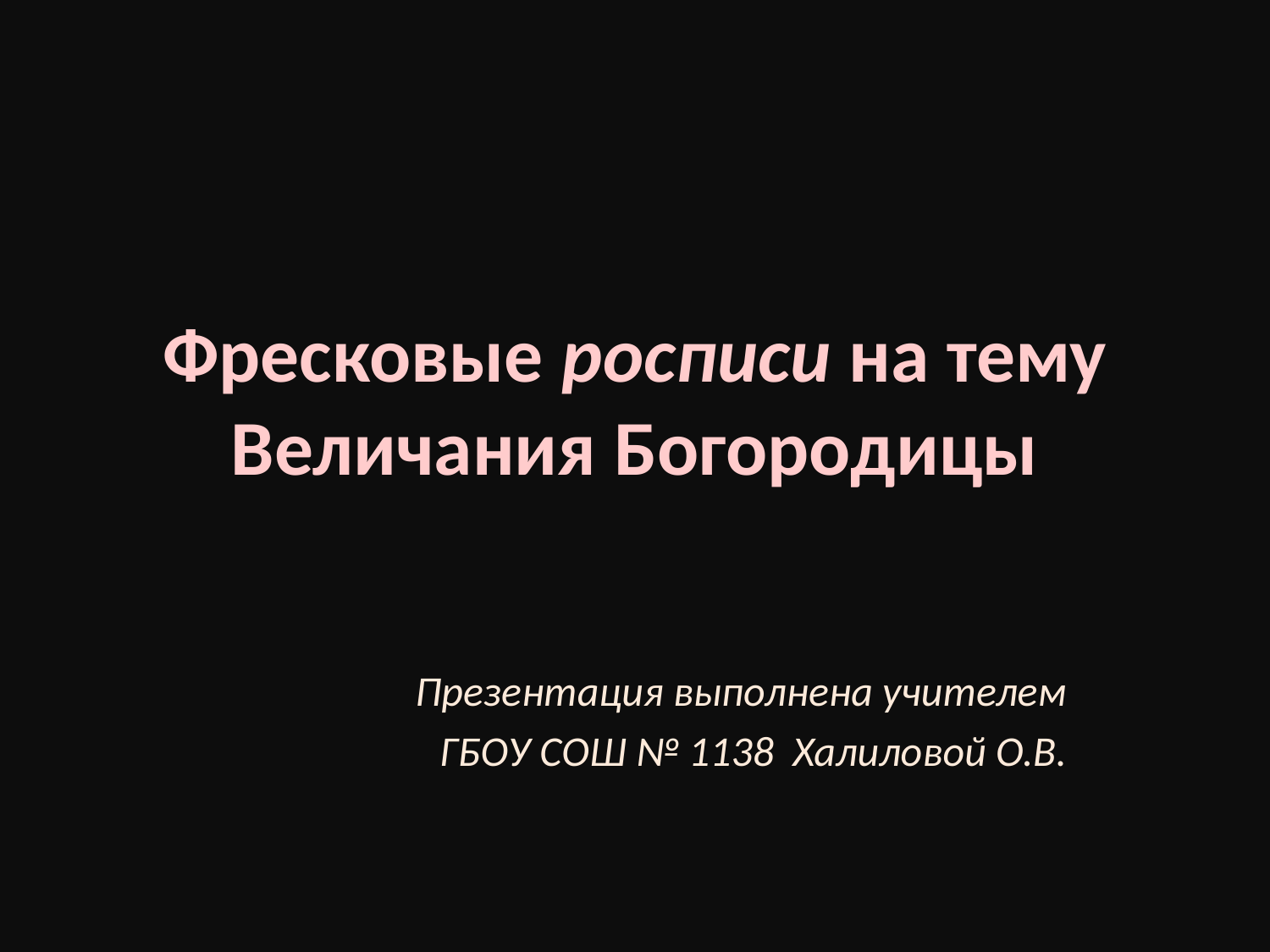

# Фресковые росписи на тему Величания Богородицы

Презентация выполнена учителем
 ГБОУ СОШ № 1138  Халиловой О.В.